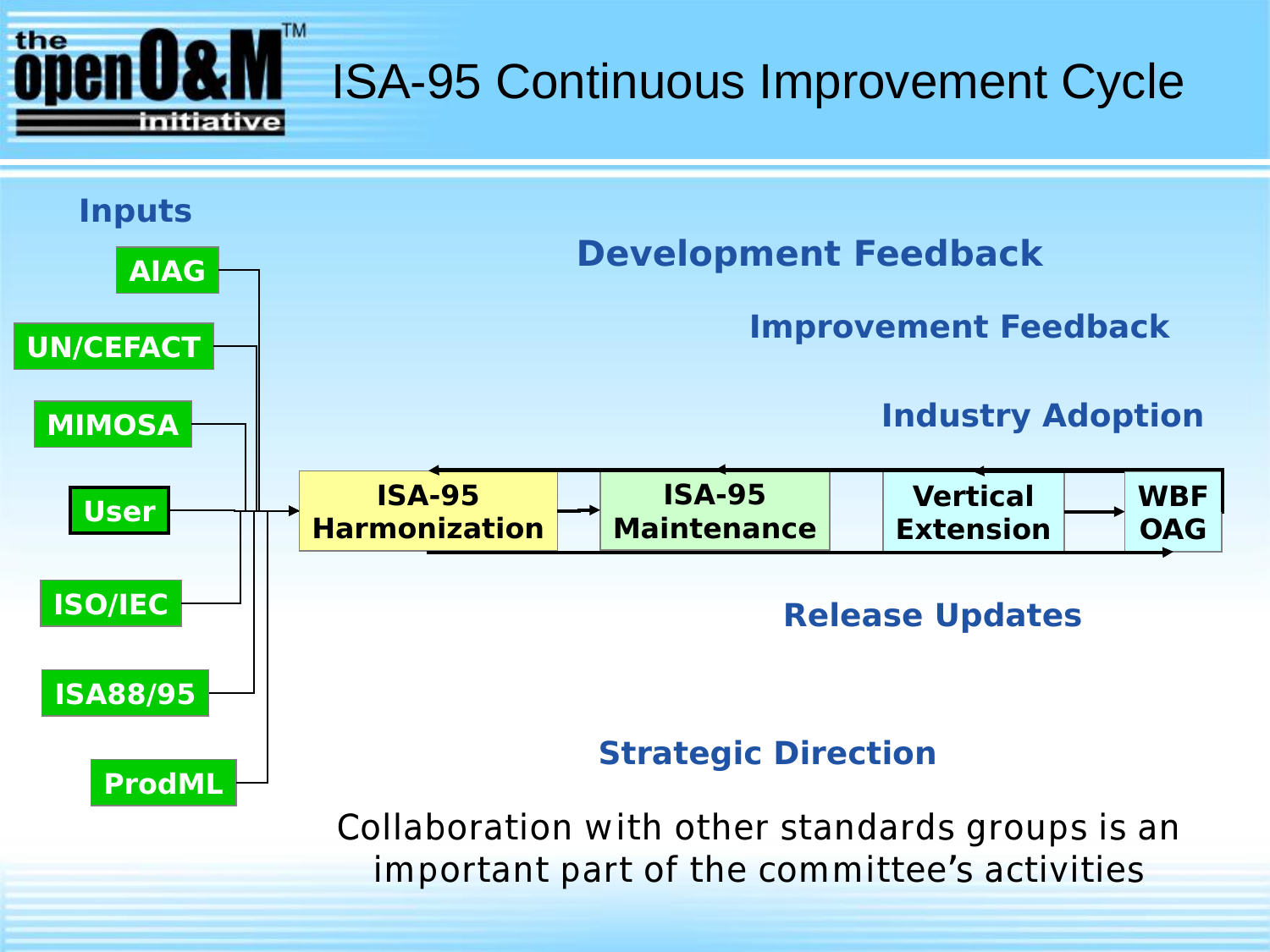

# ISA-95 Continuous Improvement Cycle
Inputs
Development Feedback
AIAG
Improvement Feedback
UN/CEFACT
Industry Adoption
MIMOSA
ISA-95
Maintenance
ISA-95
Harmonization
Vertical
Extension
WBF
OAG
User
ISO/IEC
Release Updates
ISA88/95
Strategic Direction
ProdML
Collaboration with other standards groups is an important part of the committee’s activities